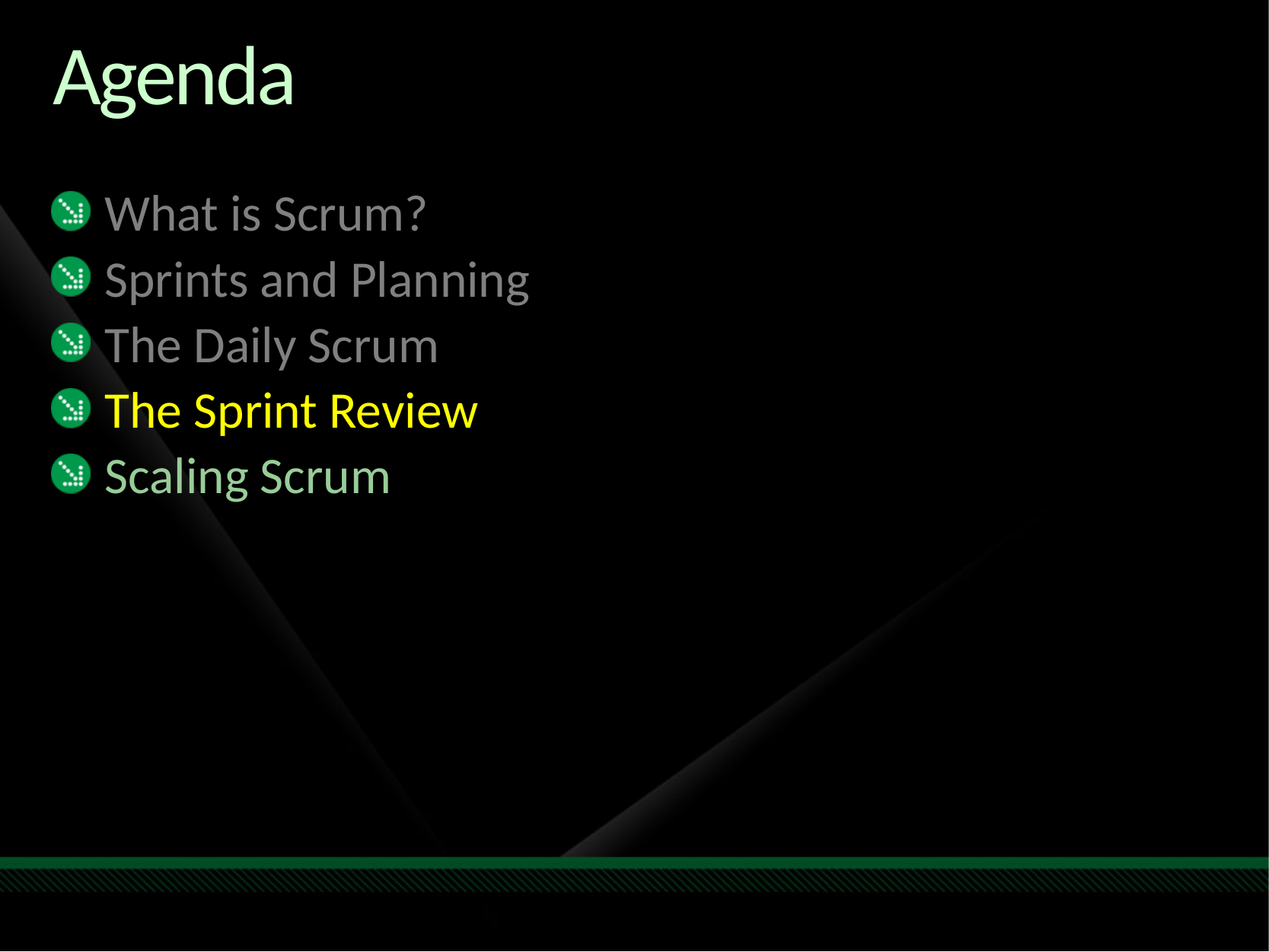

# Agenda
What is Scrum?
Sprints and Planning
The Daily Scrum
The Sprint Review
Scaling Scrum